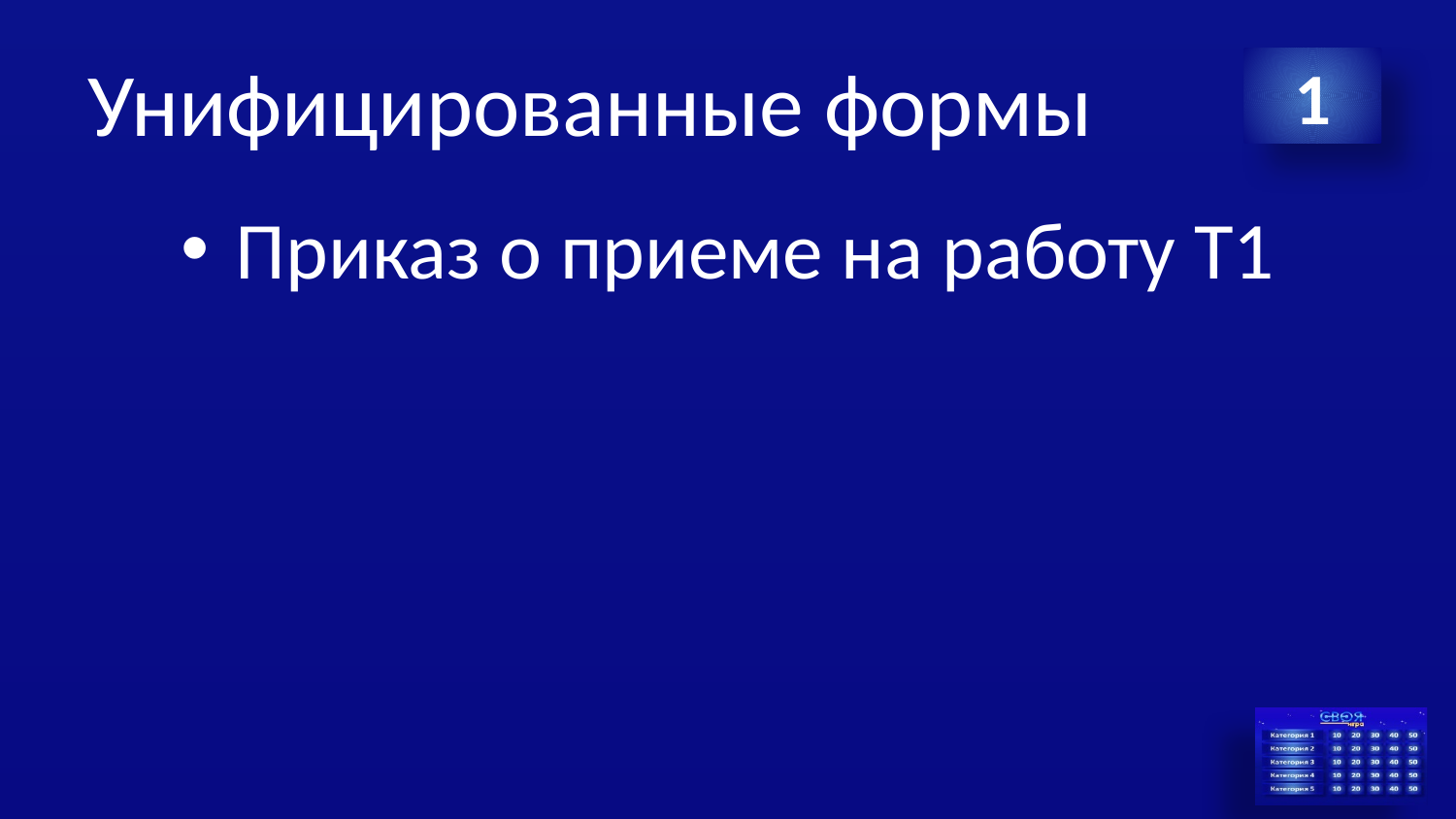

# Унифицированные формы
1
Приказ о приеме на работу Т1